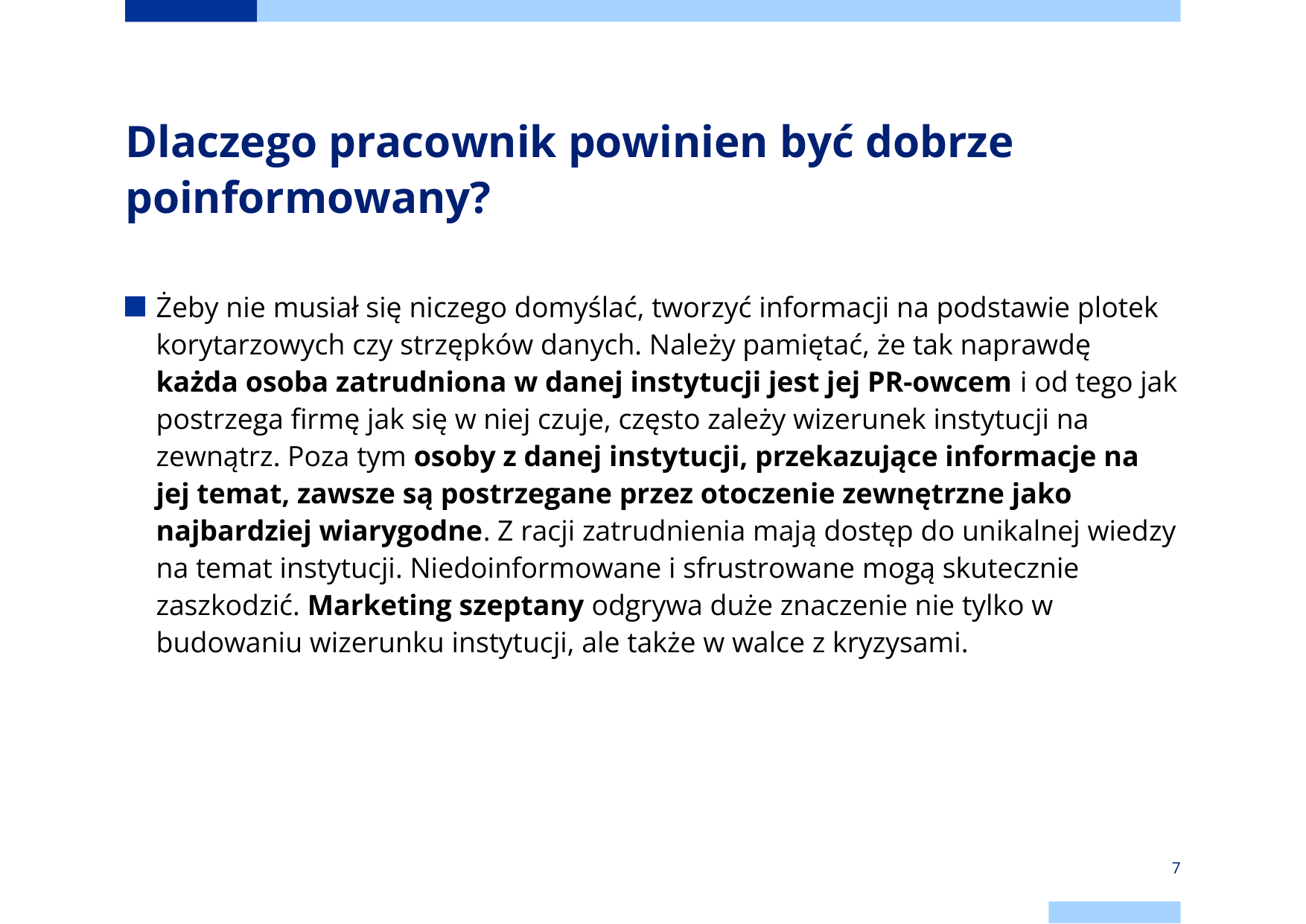

# Dlaczego pracownik powinien być dobrze poinformowany?
Żeby nie musiał się niczego domyślać, tworzyć informacji na podstawie plotek korytarzowych czy strzępków danych. Należy pamiętać, że tak naprawdę każda osoba zatrudniona w danej instytucji jest jej PR-owcem i od tego jak postrzega firmę jak się w niej czuje, często zależy wizerunek instytucji na zewnątrz. Poza tym osoby z danej instytucji, przekazujące informacje na jej temat, zawsze są postrzegane przez otoczenie zewnętrzne jako najbardziej wiarygodne. Z racji zatrudnienia mają dostęp do unikalnej wiedzy na temat instytucji. Niedoinformowane i sfrustrowane mogą skutecznie zaszkodzić. Marketing szeptany odgrywa duże znaczenie nie tylko w budowaniu wizerunku instytucji, ale także w walce z kryzysami.

7